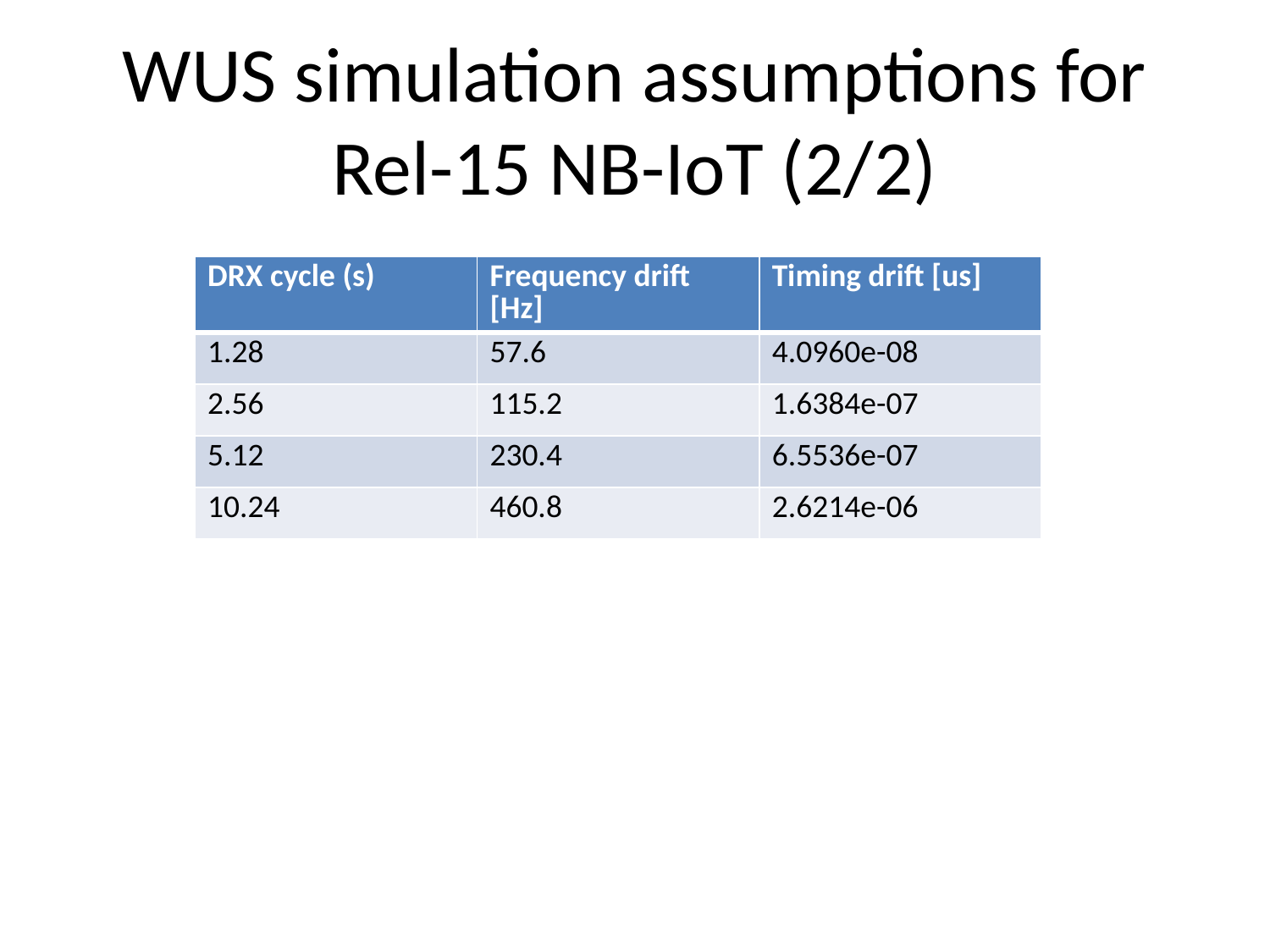

# WUS simulation assumptions for Rel-15 NB-IoT (2/2)
| DRX cycle (s) | Frequency drift [Hz] | Timing drift [us] |
| --- | --- | --- |
| 1.28 | 57.6 | 4.0960e-08 |
| 2.56 | 115.2 | 1.6384e-07 |
| 5.12 | 230.4 | 6.5536e-07 |
| 10.24 | 460.8 | 2.6214e-06 |